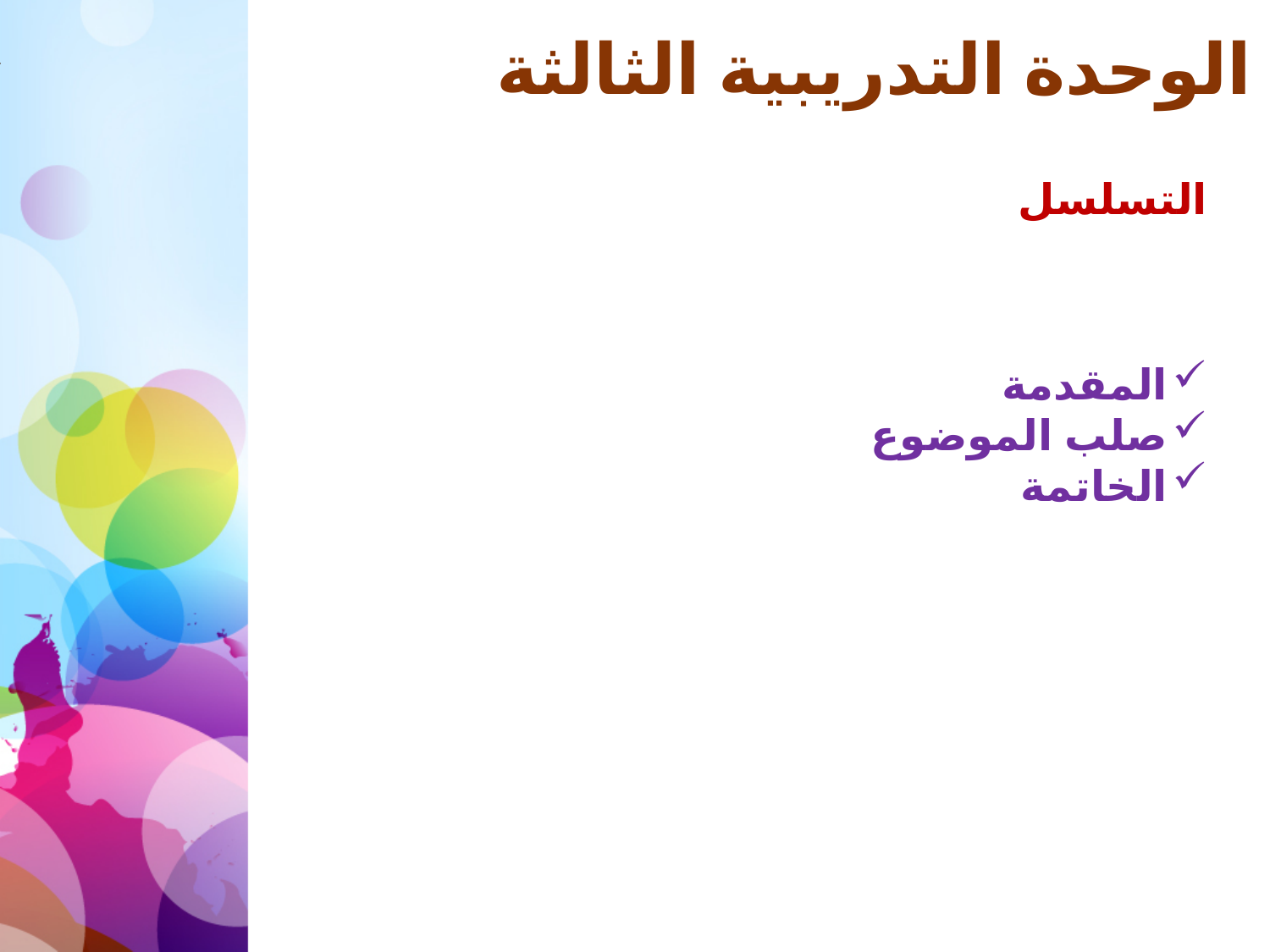

# الوحدة التدريبية الثالثة

التسلسل
المقدمة
صلب الموضوع
الخاتمة